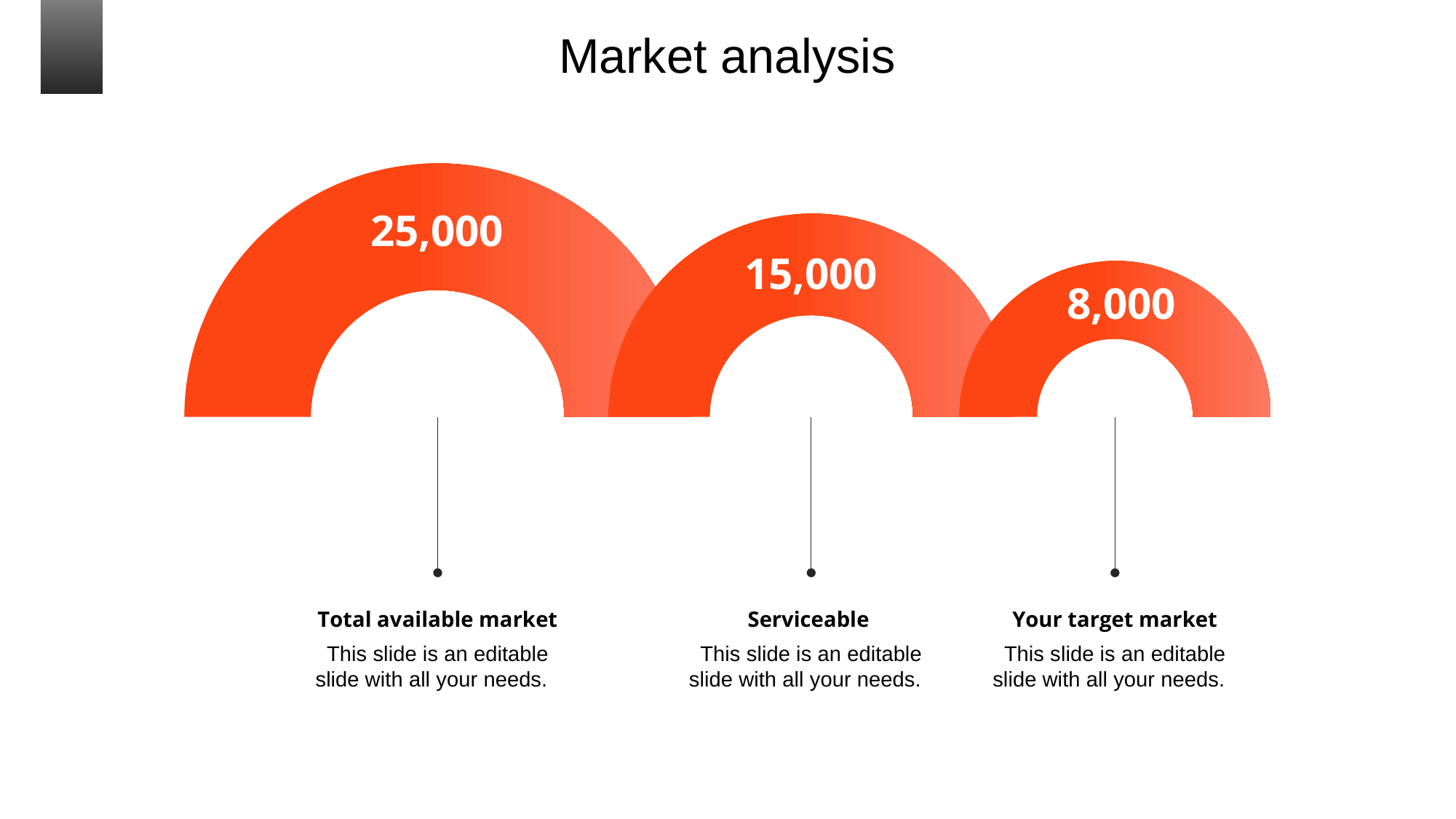

Market analysis

25,000
15,000
8,000
Total available market
This slide is an editable slide with all your needs.
Serviceable
This slide is an editable slide with all your needs.
Your target market
This slide is an editable slide with all your needs.